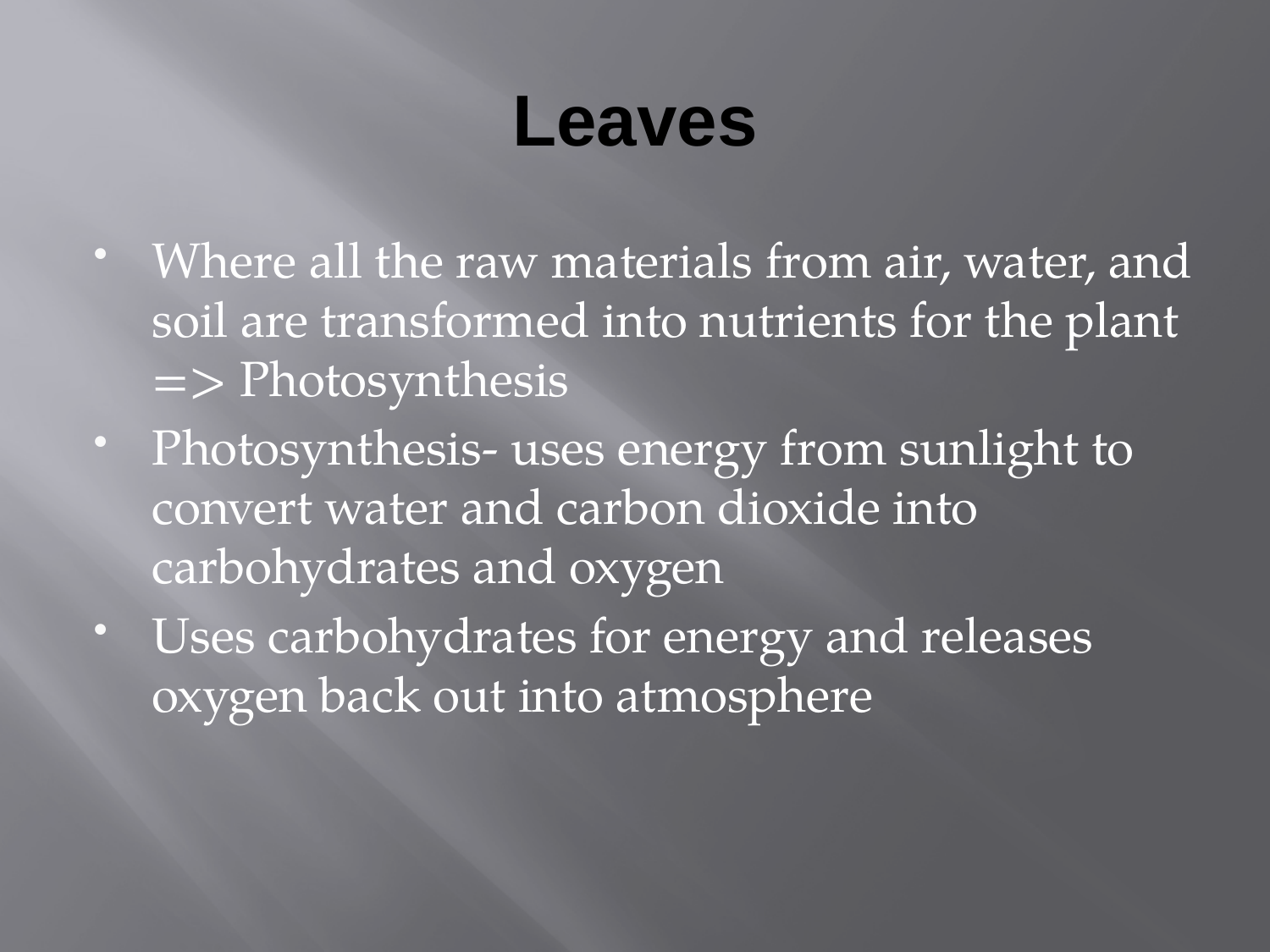

# Leaves
Where all the raw materials from air, water, and soil are transformed into nutrients for the plant => Photosynthesis
Photosynthesis- uses energy from sunlight to convert water and carbon dioxide into carbohydrates and oxygen
Uses carbohydrates for energy and releases oxygen back out into atmosphere